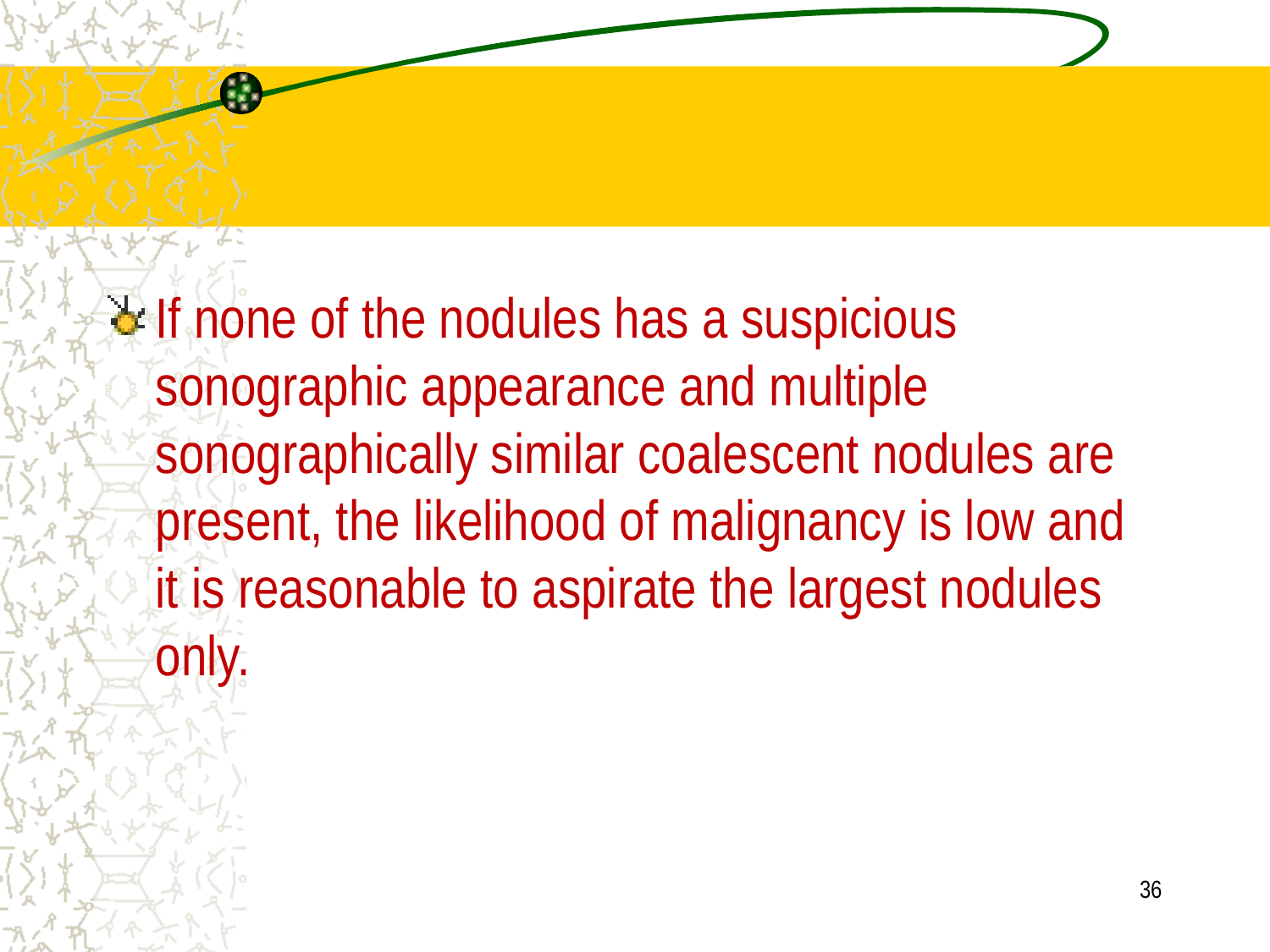

#
If none of the nodules has a suspicious sonographic appearance and multiple sonographically similar coalescent nodules are present, the likelihood of malignancy is low and it is reasonable to aspirate the largest nodules only.

36